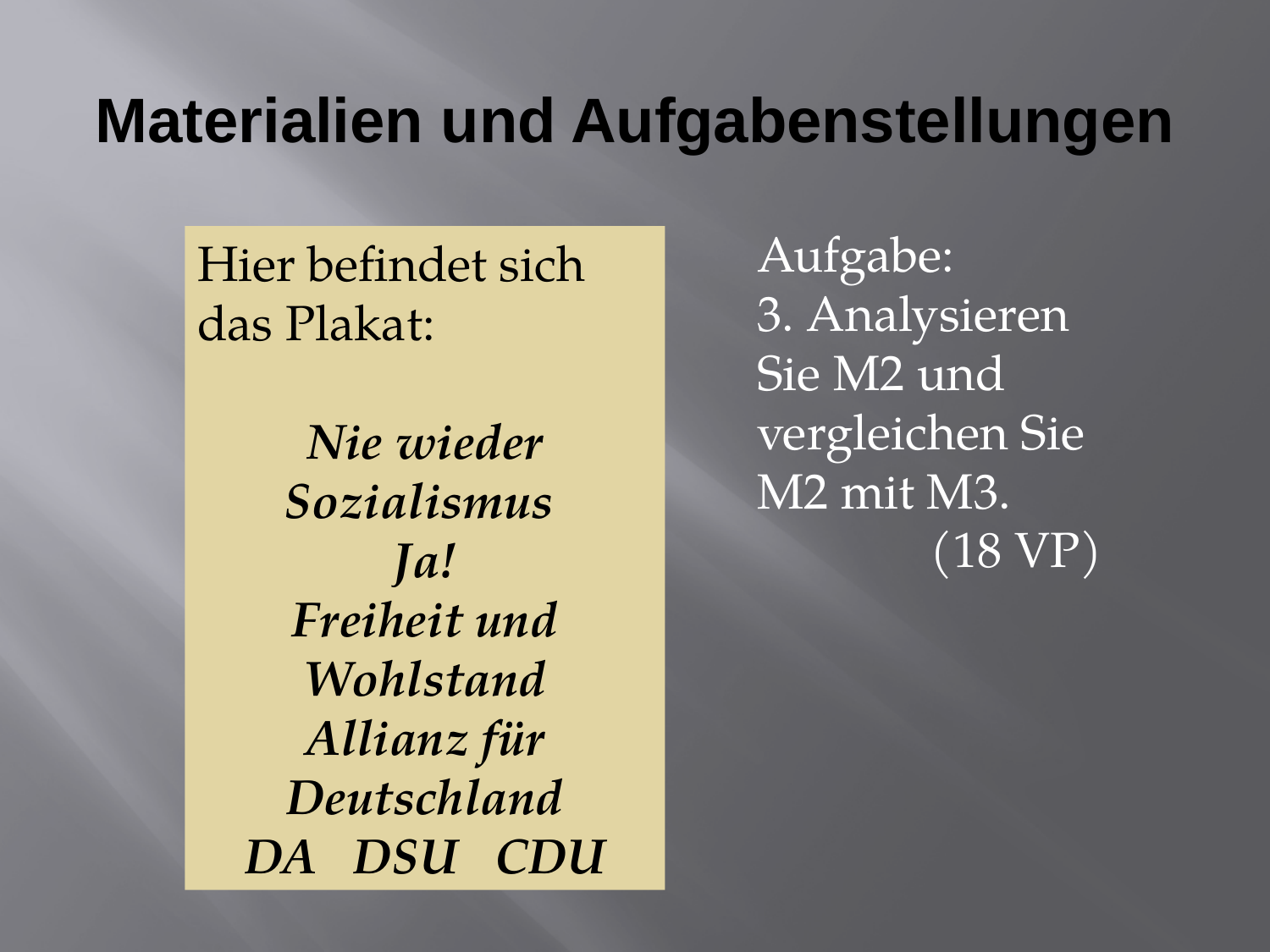

# Materialien und Aufgabenstellungen
Aufgabe:
3. Analysieren Sie M2 und vergleichen Sie M2 mit M3.
	(18 VP)
Hier befindet sich das Plakat:

Nie wieder Sozialismus
Ja!
Freiheit und Wohlstand
Allianz für Deutschland
DA   DSU   CDU